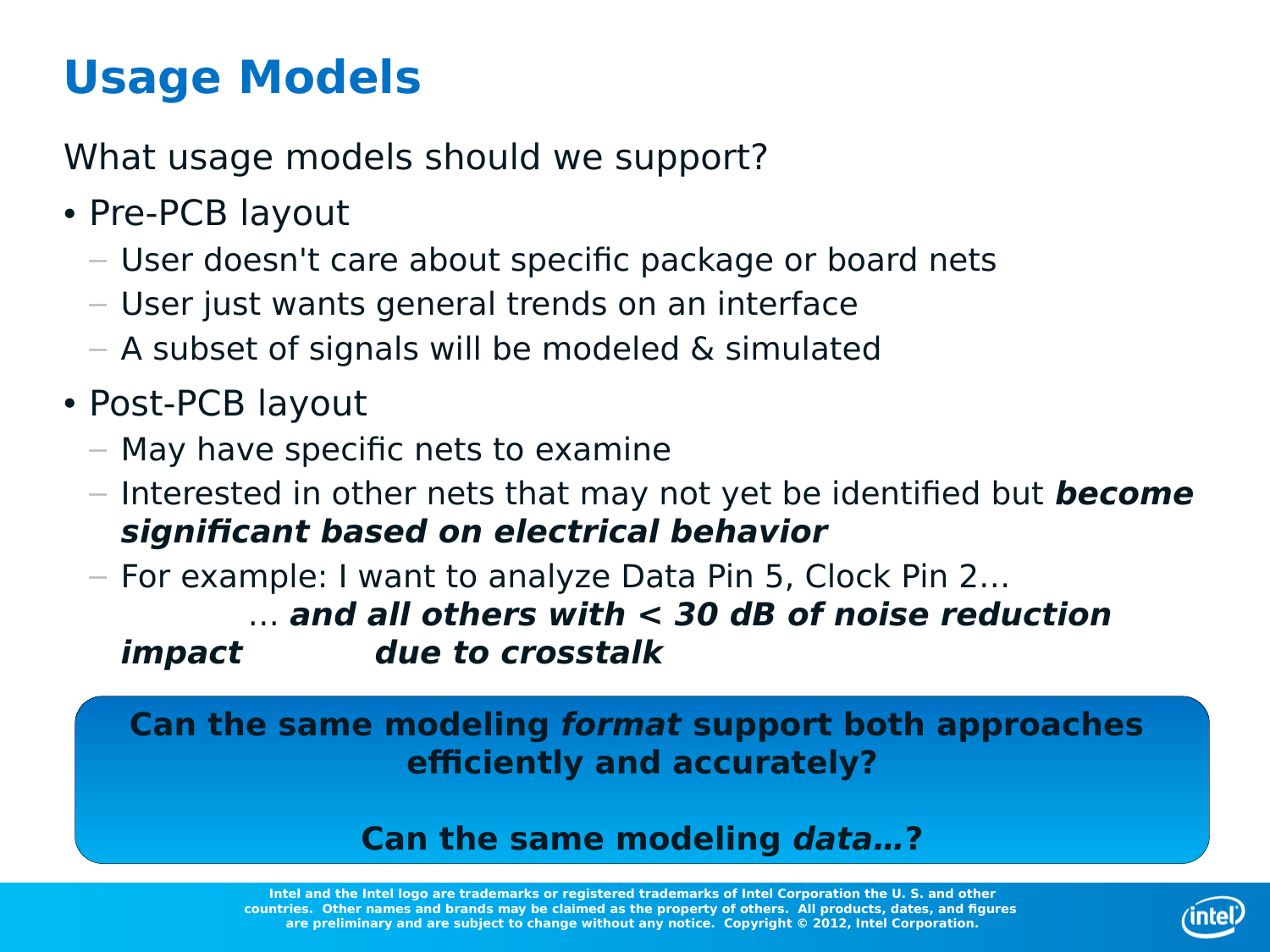

# Usage Models
What usage models should we support?
Pre-PCB layout
User doesn't care about specific package or board nets
User just wants general trends on an interface
A subset of signals will be modeled & simulated
Post-PCB layout
May have specific nets to examine
Interested in other nets that may not yet be identified but become significant based on electrical behavior
For example: I want to analyze Data Pin 5, Clock Pin 2…		… and all others with < 30 dB of noise reduction impact 	due to crosstalk

Can the same modeling format support both approaches
efficiently and accurately?

Can the same modeling data…?